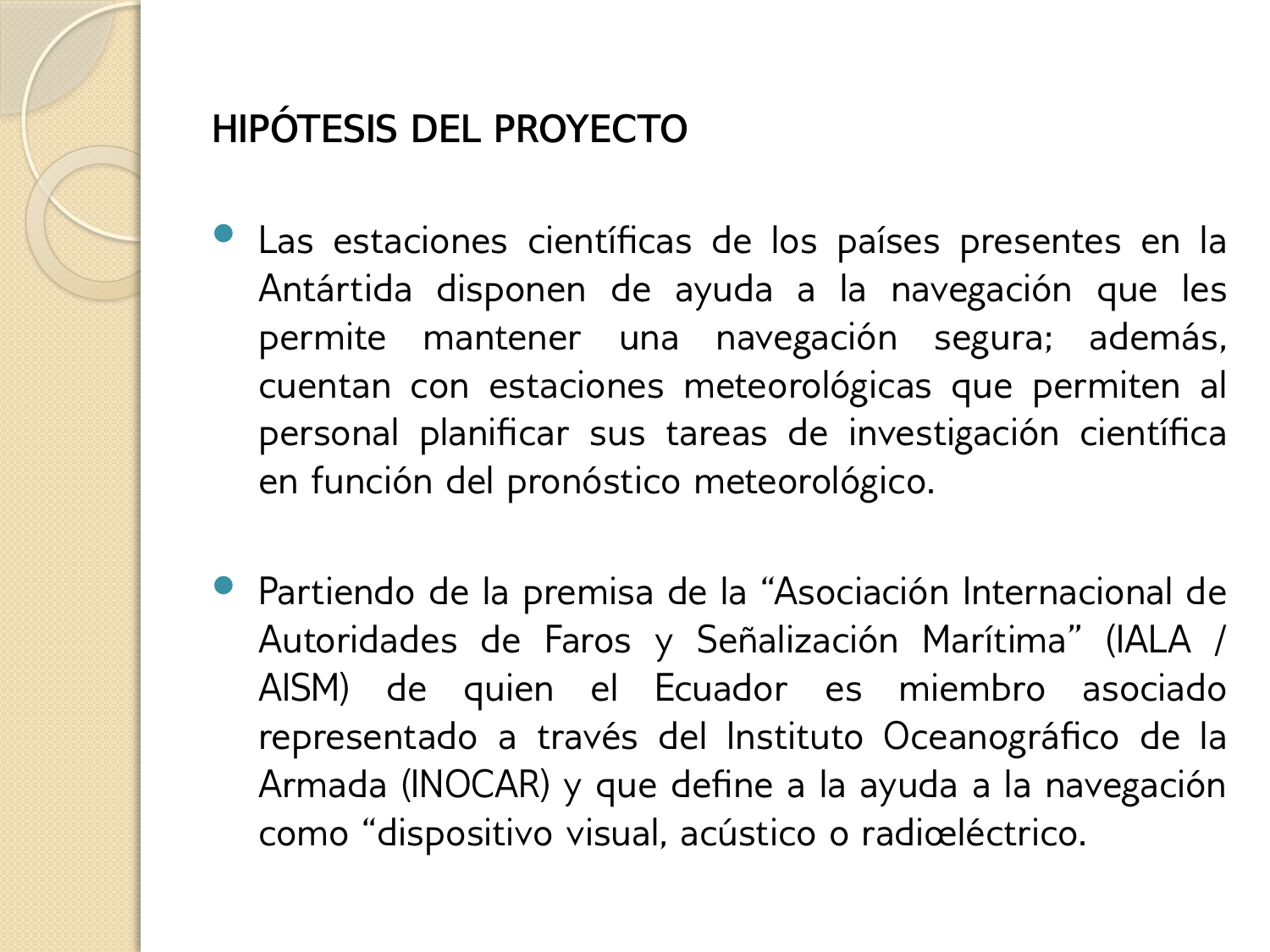

HIPÓTESIS DEL PROYECTO

Las estaciones científicas de los países presentes en la Antártida disponen de ayuda a la navegación que les permite mantener una navegación segura; además, cuentan con estaciones meteorológicas que permiten al personal planificar sus tareas de investigación científica en función del pronóstico meteorológico.

Partiendo de la premisa de la “Asociación Internacional de Autoridades de Faros y Señalización Marítima” (IALA / AISM) de quien el Ecuador es miembro asociado representado a través del Instituto Oceanográfico de la Armada (INOCAR) y que define a la ayuda a la navegación como “dispositivo visual, acústico o radioeléctrico.